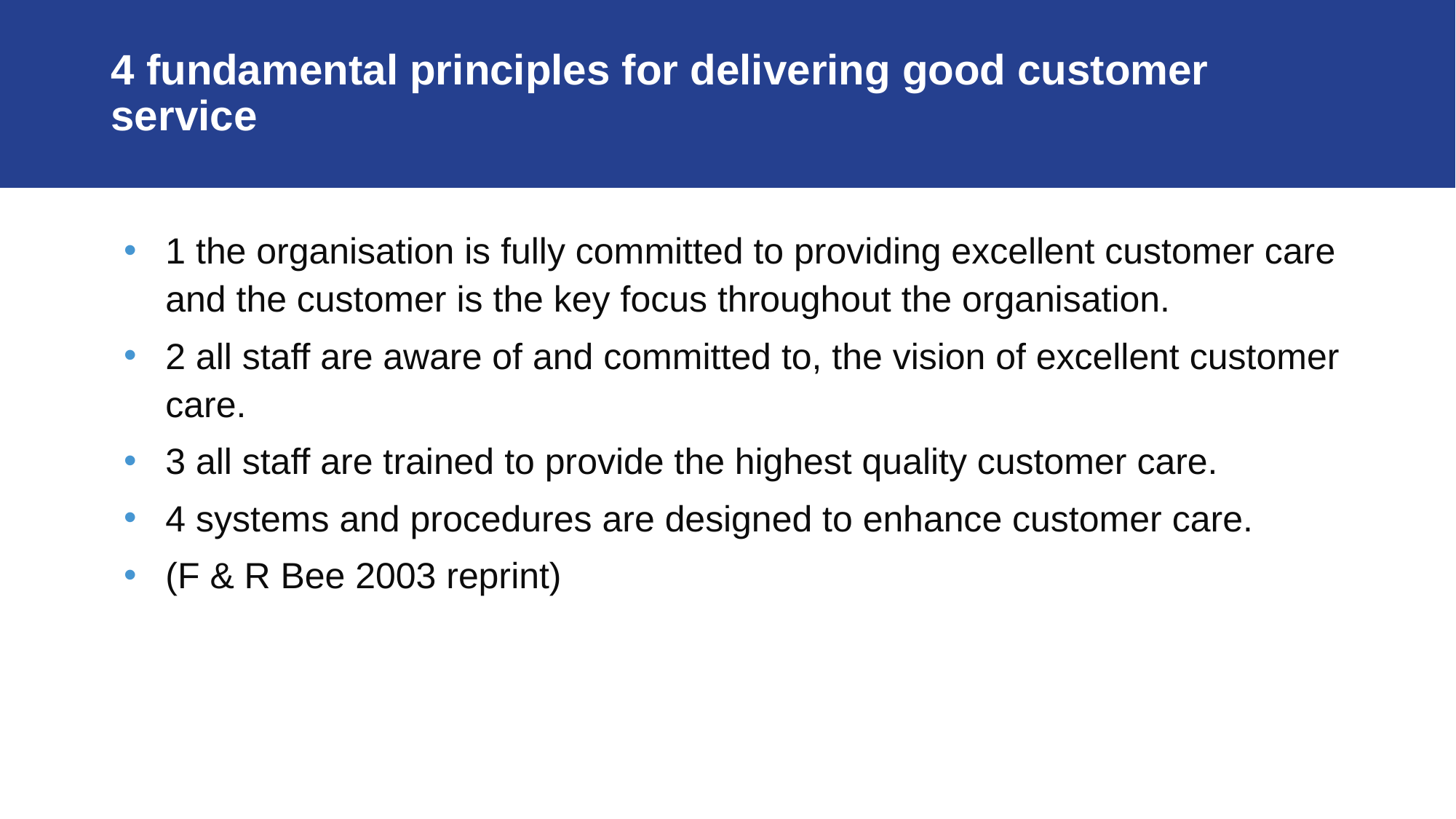

# 4 fundamental principles for delivering good customer service
1 the organisation is fully committed to providing excellent customer care and the customer is the key focus throughout the organisation.
2 all staff are aware of and committed to, the vision of excellent customer care.
3 all staff are trained to provide the highest quality customer care.
4 systems and procedures are designed to enhance customer care.
(F & R Bee 2003 reprint)